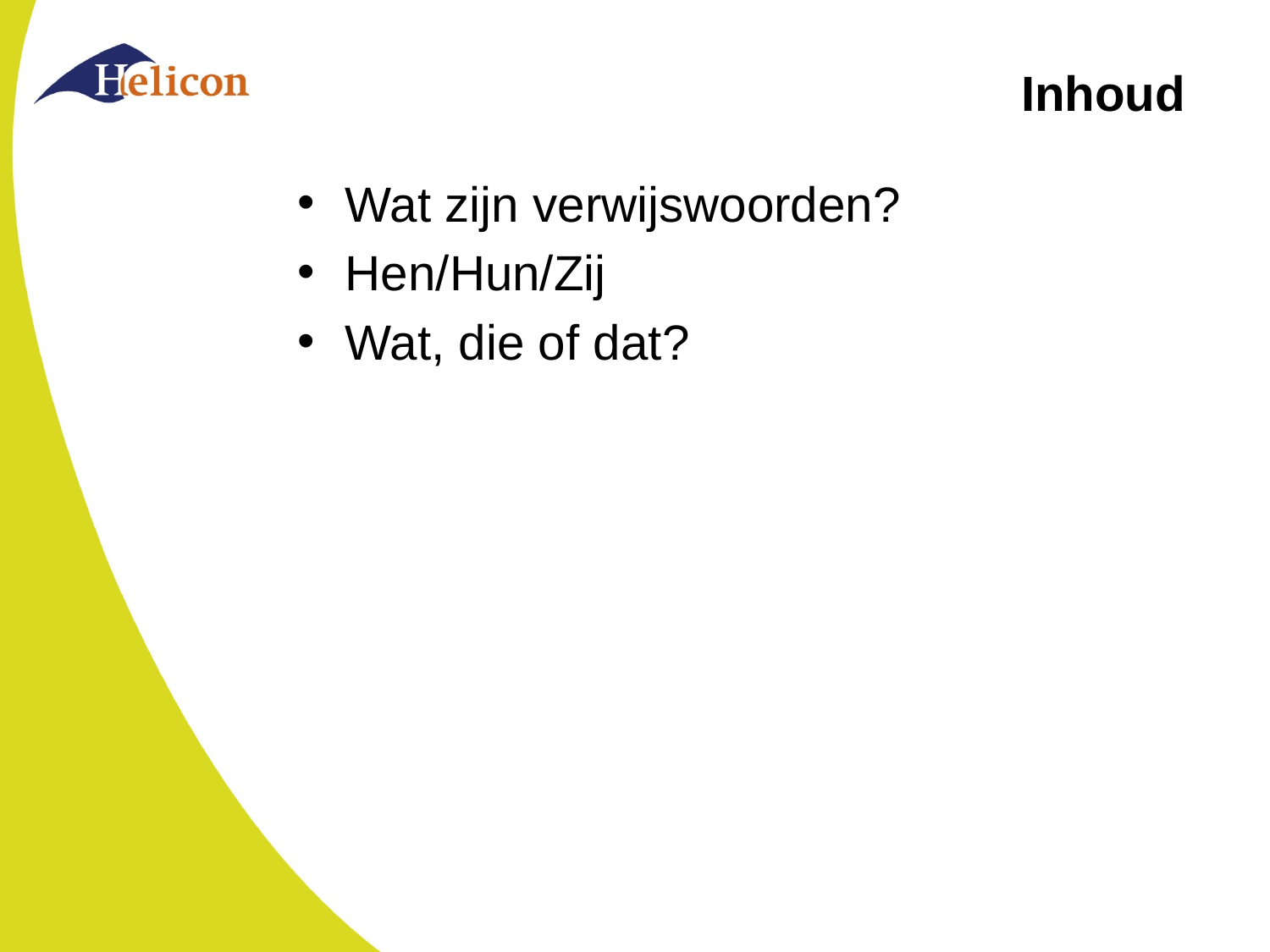

# Inhoud
Wat zijn verwijswoorden?
Hen/Hun/Zij
Wat, die of dat?